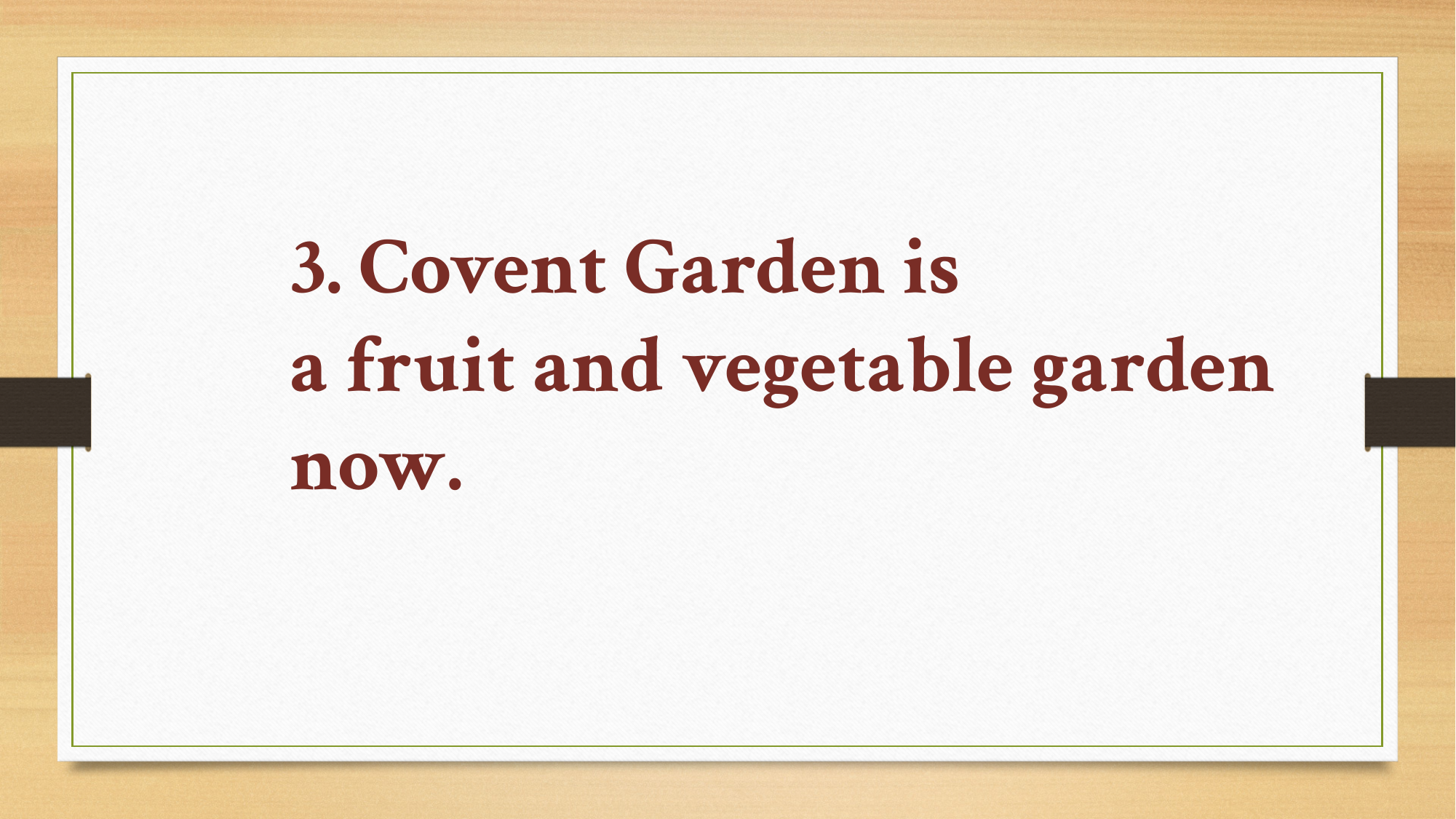

3. Covent Garden is
a fruit and vegetable garden
now.